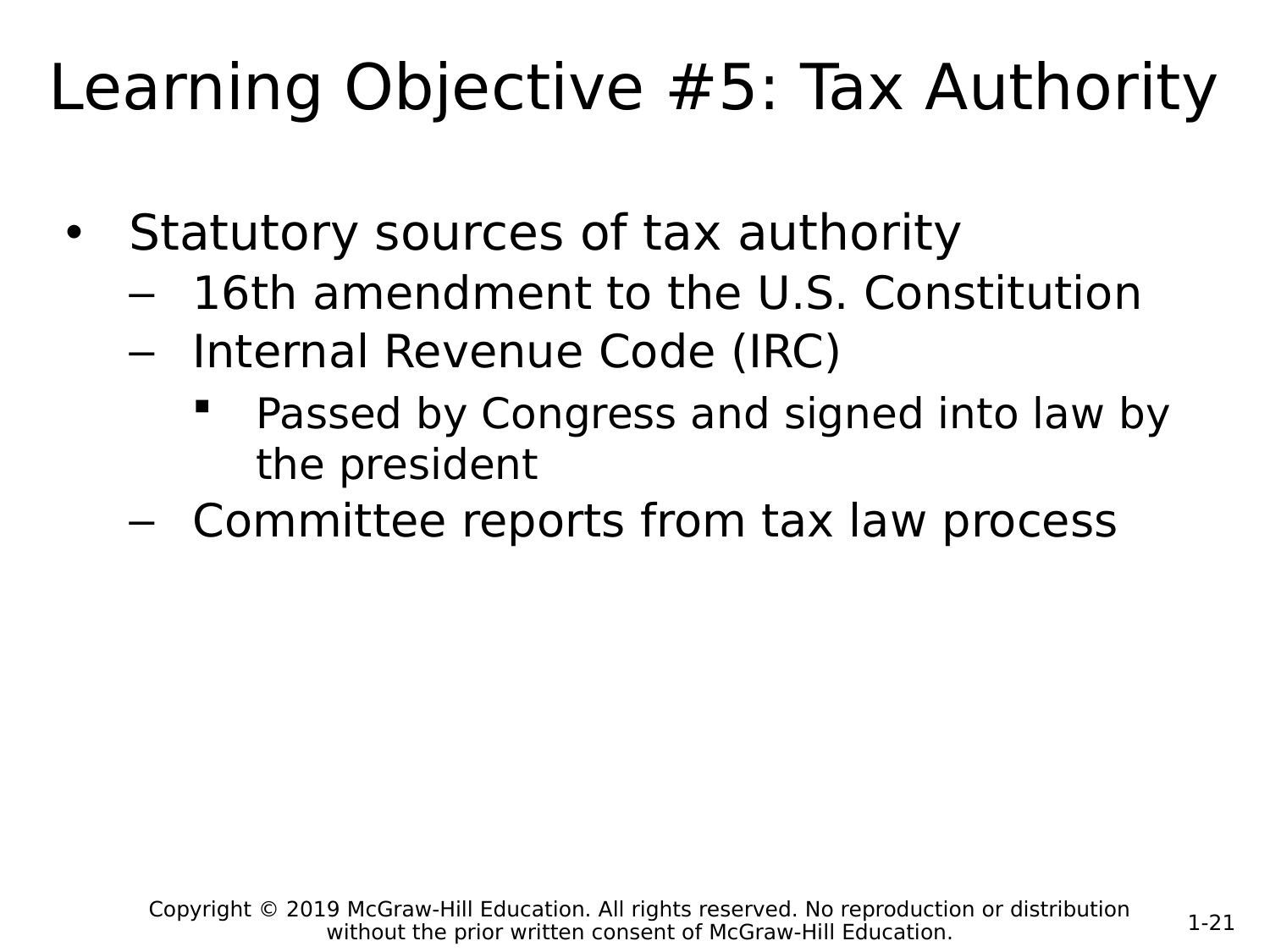

Learning Objective #5: Tax Authority
Statutory sources of tax authority
16th amendment to the U.S. Constitution
Internal Revenue Code (IRC)
Passed by Congress and signed into law by the president
Committee reports from tax law process